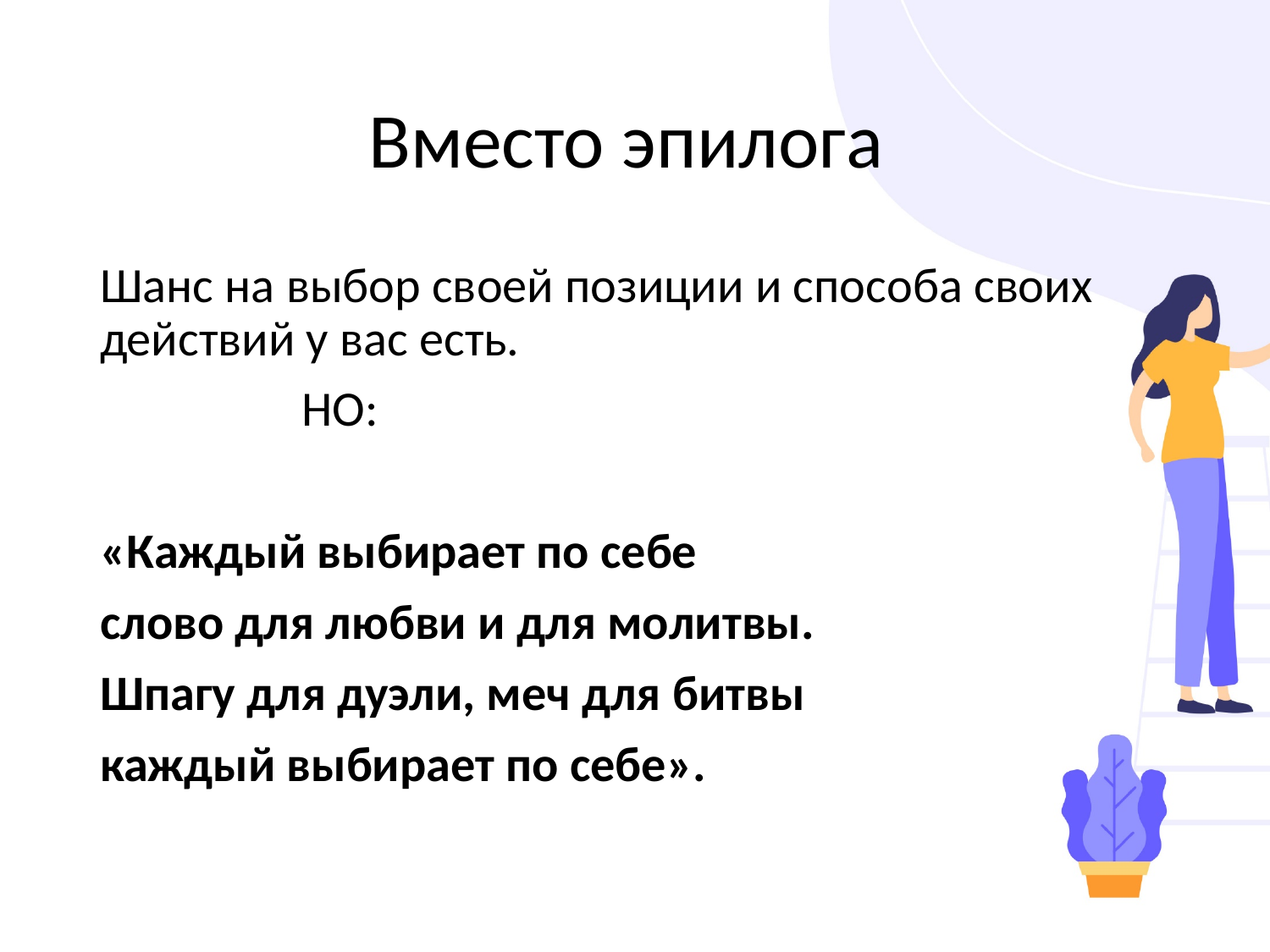

# Вместо эпилога
Шанс на выбор своей позиции и способа своих действий у вас есть.
                  НО:

«Каждый выбирает по себе
слово для любви и для молитвы.
Шпагу для дуэли, меч для битвы
каждый выбирает по себе».